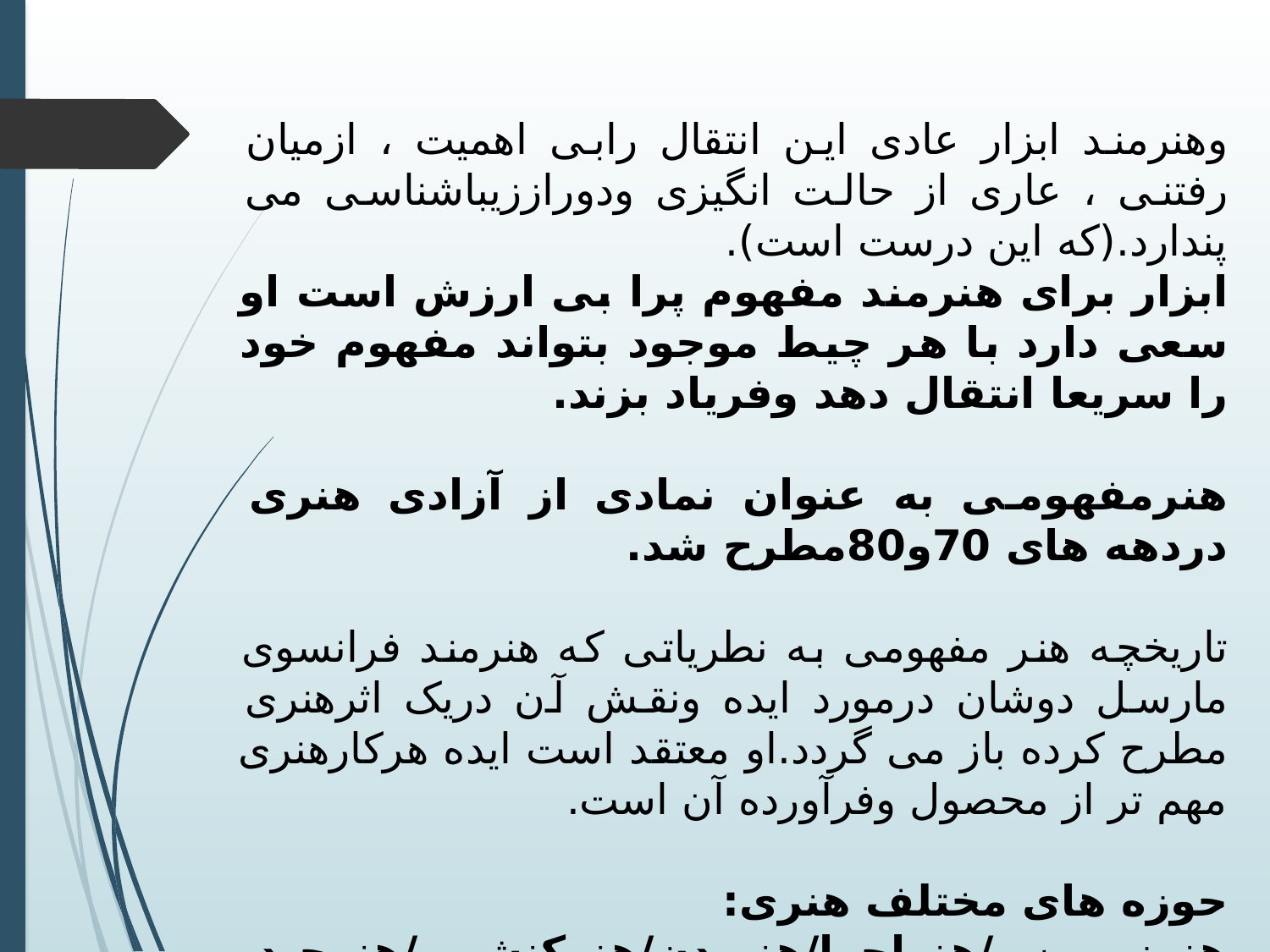

وهنرمند ابزار عادی این انتقال رابی اهمیت ، ازمیان رفتنی ، عاری از حالت انگیزی ودوراززیباشناسی می پندارد.(که این درست است).
ابزار برای هنرمند مفهوم پرا بی ارزش است او سعی دارد با هر چیط موجود بتواند مفهوم خود را سریعا انتقال دهد وفریاد بزند.

هنرمفهومی به عنوان نمادی از آزادی هنری دردهه های 70و80مطرح شد.

تاریخچه هنر مفهومی به نطریاتی که هنرمند فرانسوی مارسل دوشان درمورد ایده ونقش آن دریک اثرهنری مطرح کرده باز می گردد.او معتقد است ایده هرکارهنری مهم تر از محصول وفرآورده آن است.

حوزه های مختلف هنری:
هنرزمین /هنراجرا/هنربدن/هنرکنشی/هنرچید مان